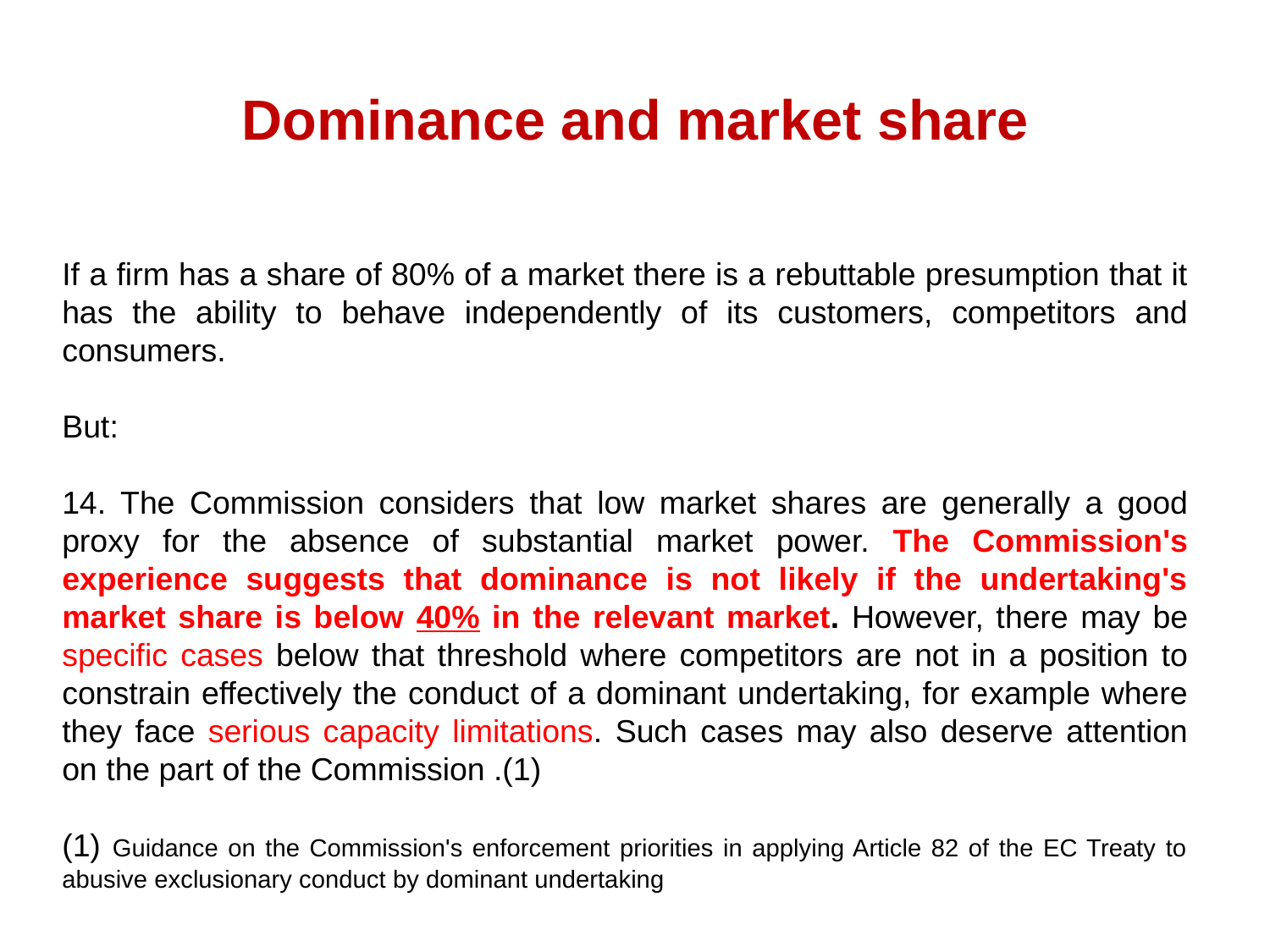

# Dominance and market share
If a firm has a share of 80% of a market there is a rebuttable presumption that it has the ability to behave independently of its customers, competitors and consumers.

But:

14. The Commission considers that low market shares are generally a good proxy for the absence of substantial market power. The Commission's experience suggests that dominance is not likely if the undertaking's market share is below 40% in the relevant market. However, there may be specific cases below that threshold where competitors are not in a position to constrain effectively the conduct of a dominant undertaking, for example where they face serious capacity limitations. Such cases may also deserve attention on the part of the Commission .(1)

(1) Guidance on the Commission's enforcement priorities in applying Article 82 of the EC Treaty to abusive exclusionary conduct by dominant undertaking